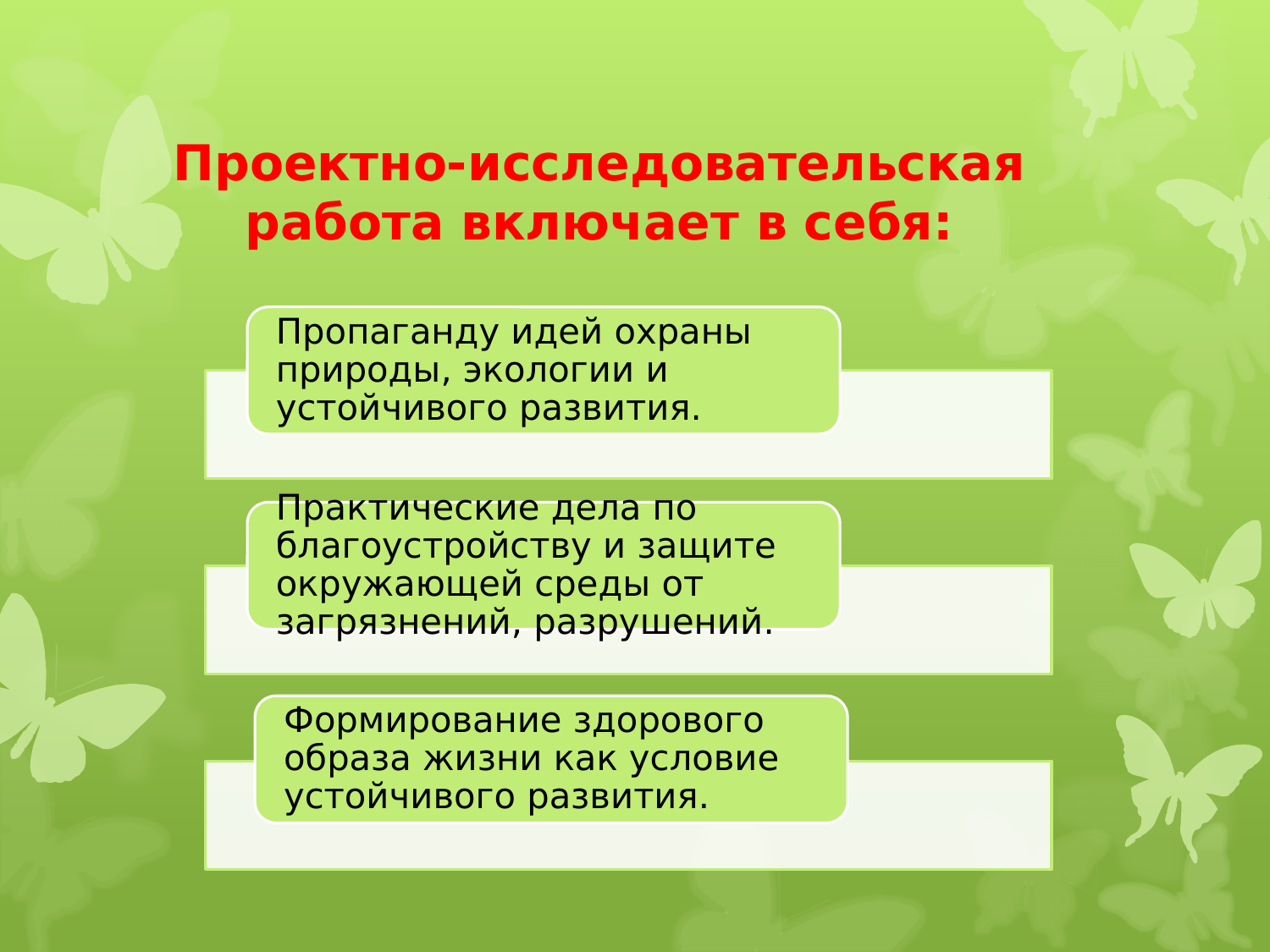

# Проектно-исследовательская работа включает в себя:
Пропаганду идей охраны природы, экологии и устойчивого развития.
Практические дела по благоустройству и защите окружающей среды от загрязнений, разрушений.
Формирование здорового образа жизни как условие устойчивого развития.